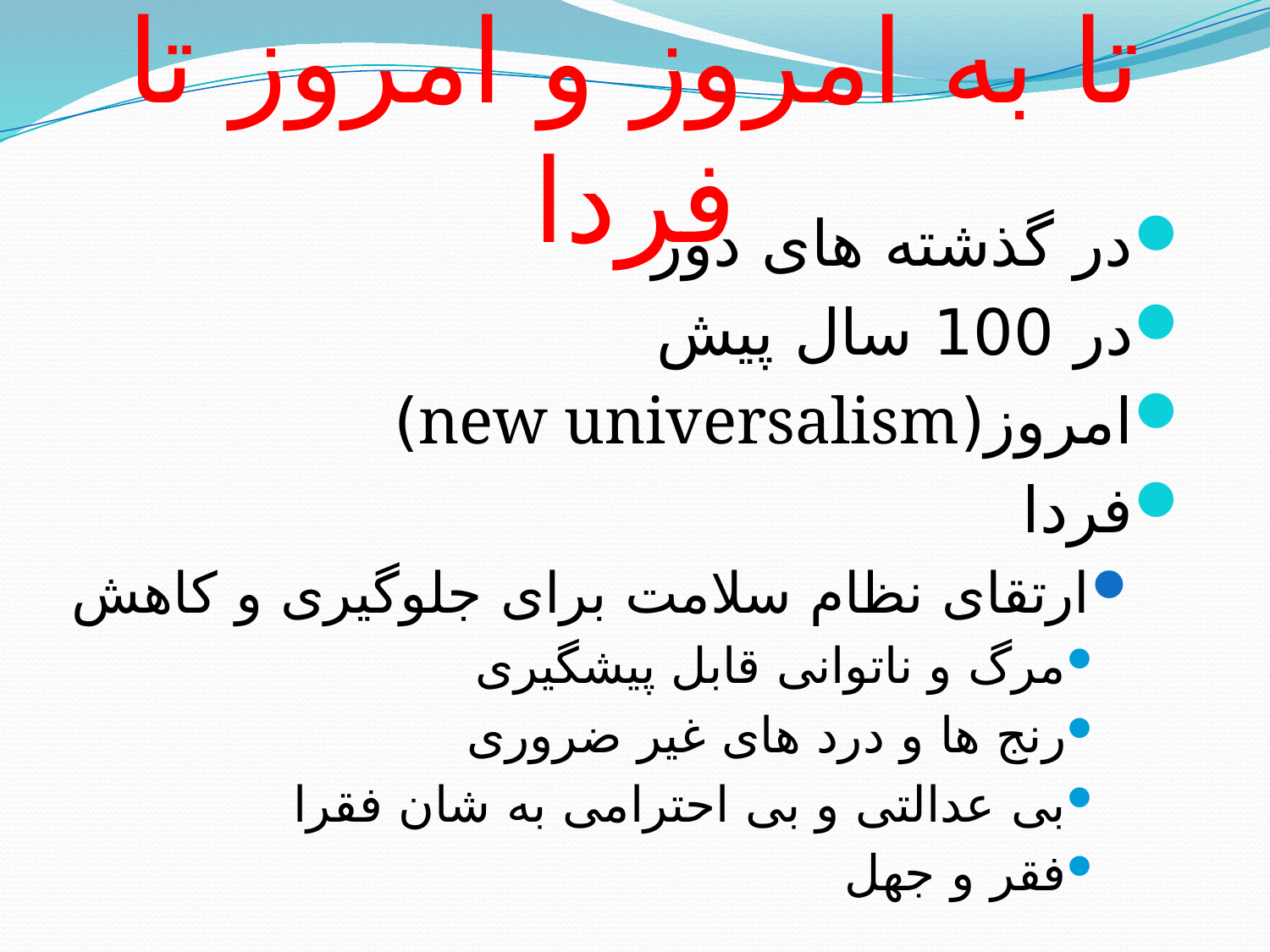

# نظام سلامت از گذشته تا به امروز و امروز تا فردا
در گذشته های دور
در 100 سال پیش
امروز(new universalism)
فردا
ارتقای نظام سلامت برای جلوگیری و کاهش
مرگ و ناتوانی قابل پیشگیری
رنج ها و درد های غیر ضروری
بی عدالتی و بی احترامی به شان فقرا
فقر و جهل